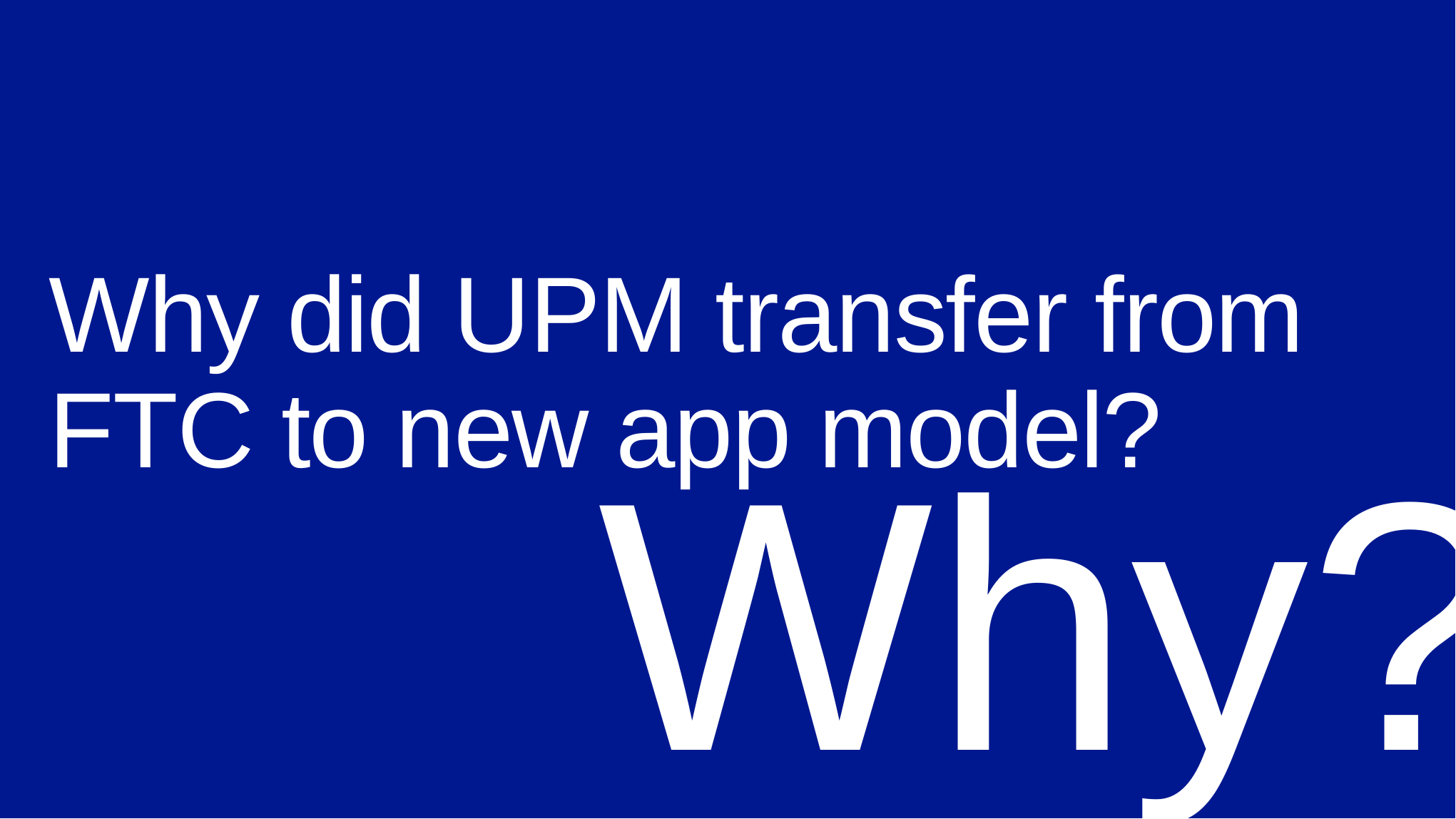

# Why did UPM transfer from FTC to new app model?
Why?